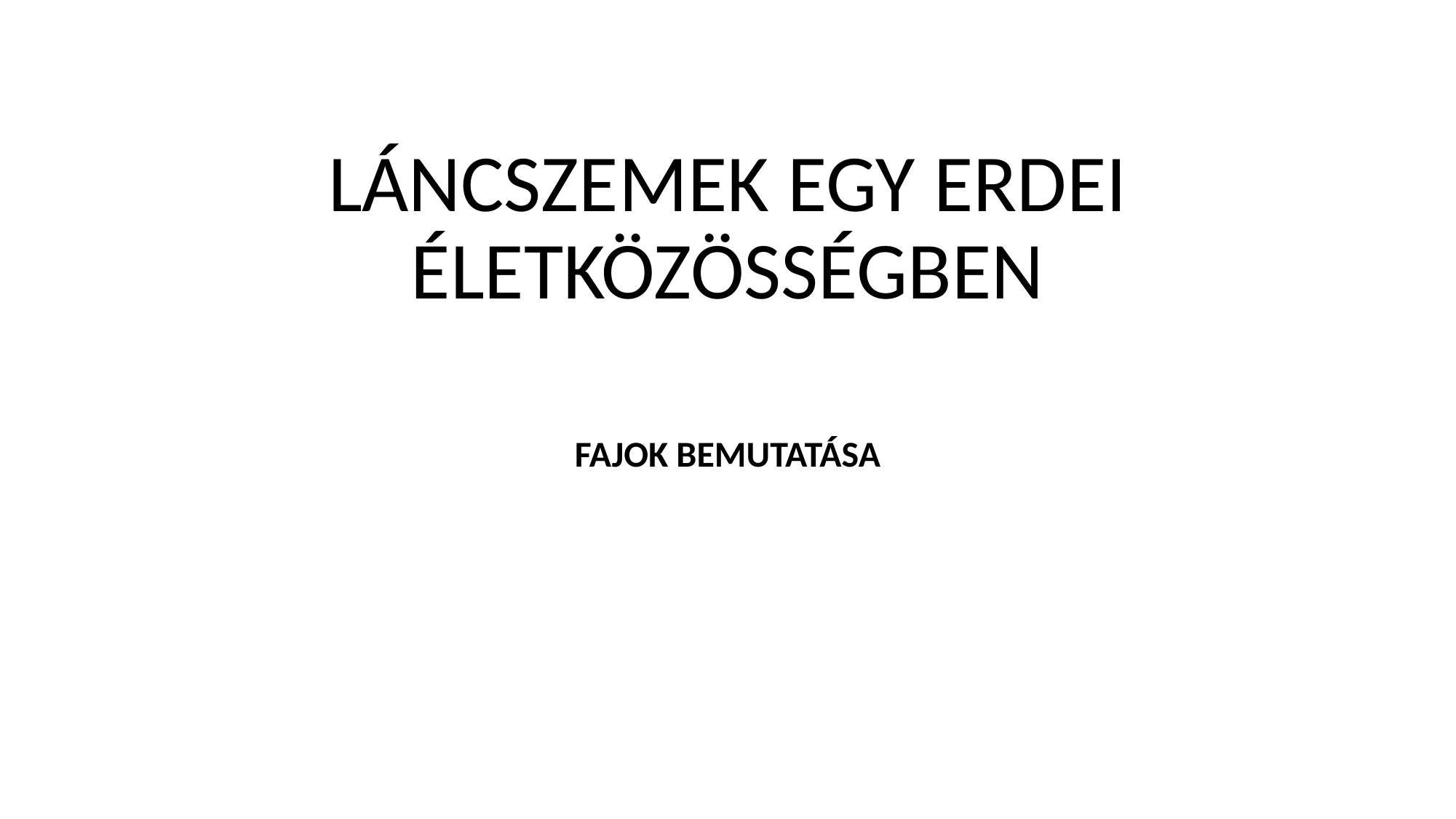

# LÁNCSZEMEK EGY ERDEI ÉLETKÖZÖSSÉGBEN
FAJOK BEMUTATÁSA